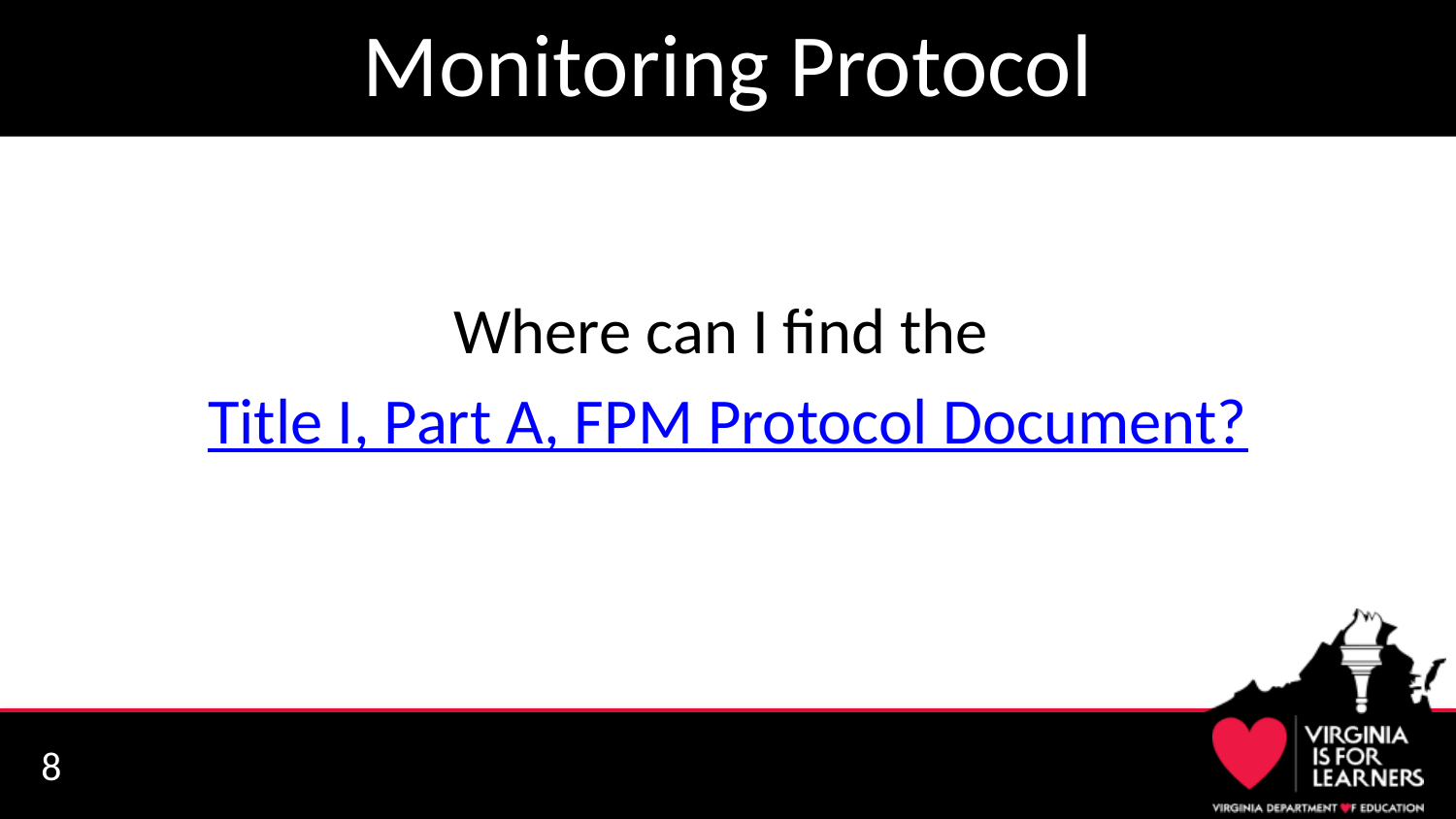

# Monitoring Protocol

Where can I find the
Title I, Part A, FPM Protocol Document?